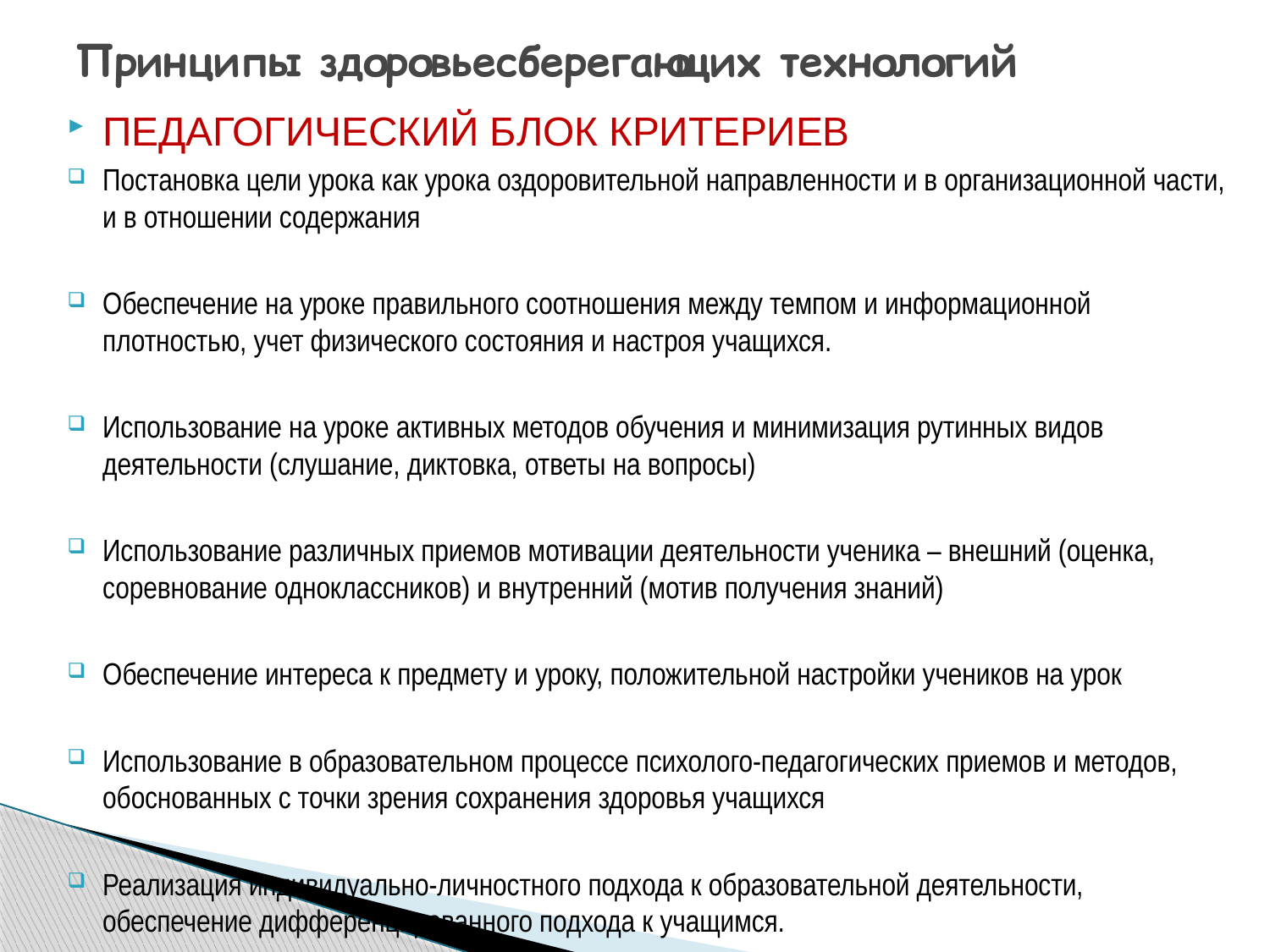

# Принципы здоровьесберегающих технологий
ПЕДАГОГИЧЕСКИЙ БЛОК КРИТЕРИЕВ
Постановка цели урока как урока оздоровительной направленности и в организационной части, и в отношении содержания

Обеспечение на уроке правильного соотношения между темпом и информационной плотностью, учет физического состояния и настроя учащихся.

Использование на уроке активных методов обучения и минимизация рутинных видов деятельности (слушание, диктовка, ответы на вопросы)

Использование различных приемов мотивации деятельности ученика – внешний (оценка, соревнование одноклассников) и внутренний (мотив получения знаний)

Обеспечение интереса к предмету и уроку, положительной настройки учеников на урок

Использование в образовательном процессе психолого-педагогических приемов и методов, обоснованных с точки зрения сохранения здоровья учащихся

Реализация индивидуально-личностного подхода к образовательной деятельности, обеспечение дифференцированного подхода к учащимся.